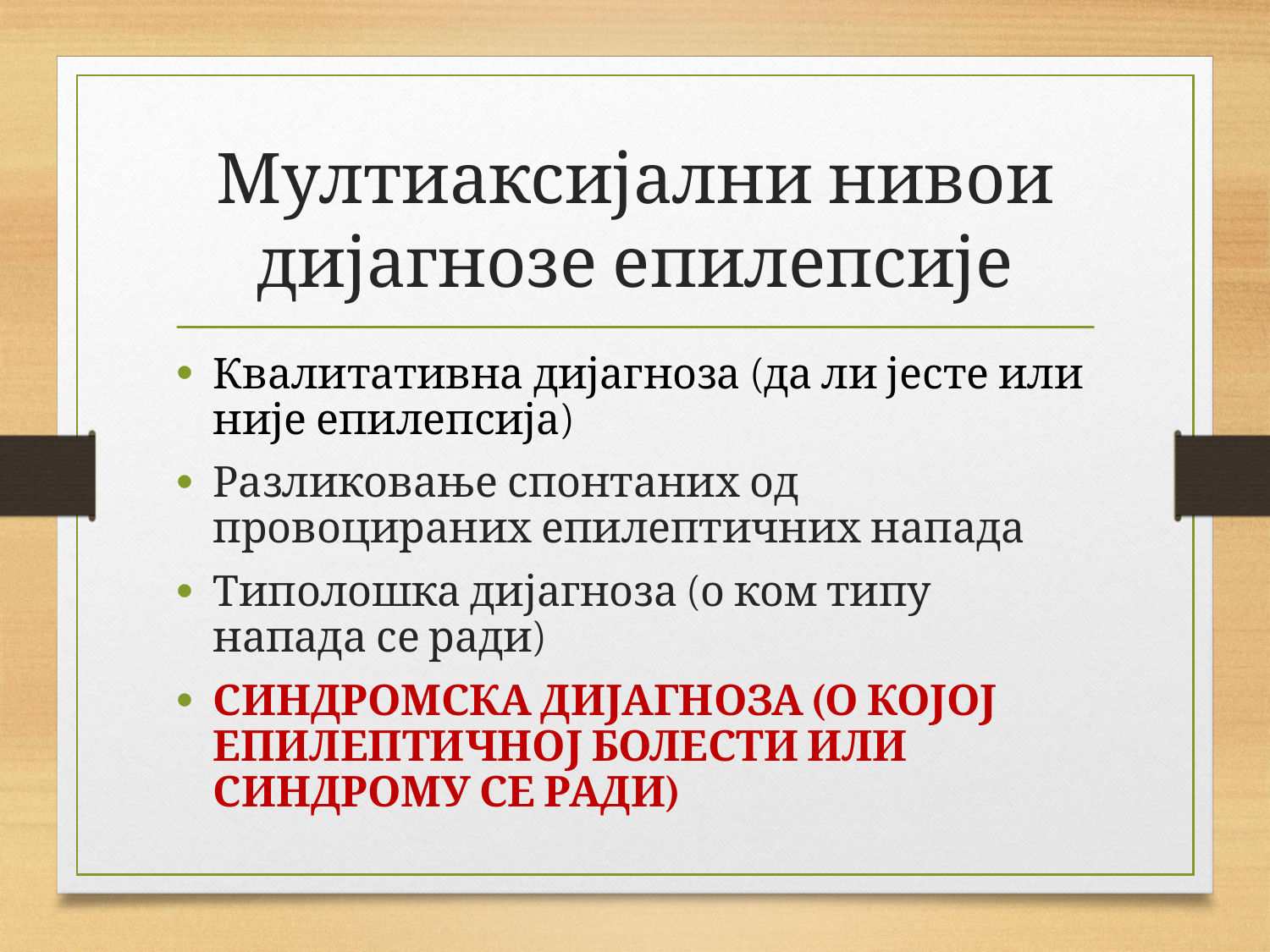

# Мултиаксијални нивои дијагнозе епилепсије
Квалитативна дијагноза (да ли јесте или није епилепсија)
Разликовање спонтаних од провоцираних епилептичних напада
Типолошка дијагноза (о ком типу напада се ради)
СИНДРОМСКА ДИЈАГНОЗА (О КОЈОЈ ЕПИЛЕПТИЧНОЈ БОЛЕСТИ ИЛИ СИНДРОМУ СЕ РАДИ)